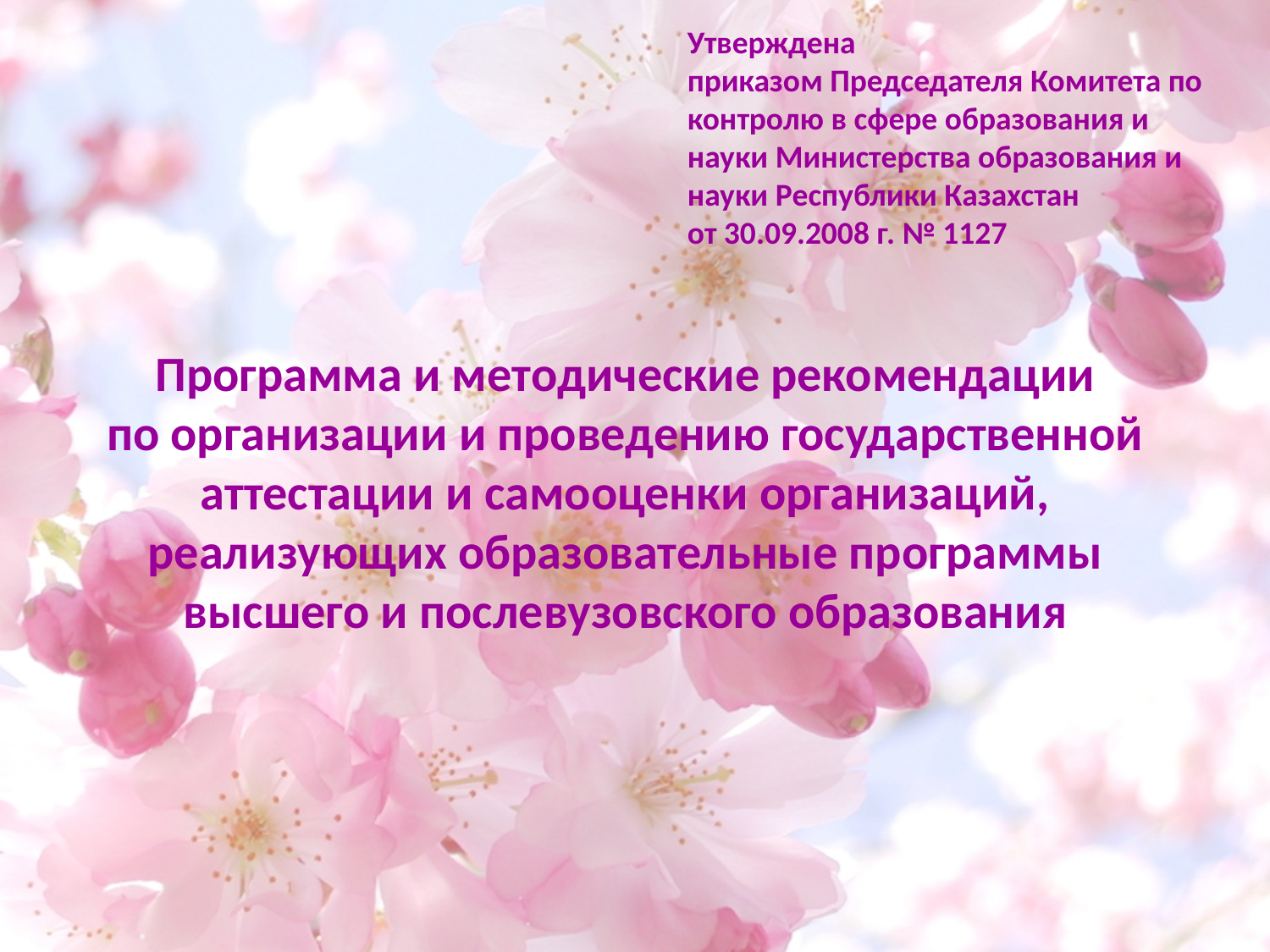

Утверждена
приказом Председателя Комитета по контролю в сфере образования и науки Министерства образования и науки Республики Казахстан
от 30.09.2008 г. № 1127
Программа и методические рекомендации
по организации и проведению государственной аттестации и самооценки организаций, реализующих образовательные программы высшего и послевузовского образования